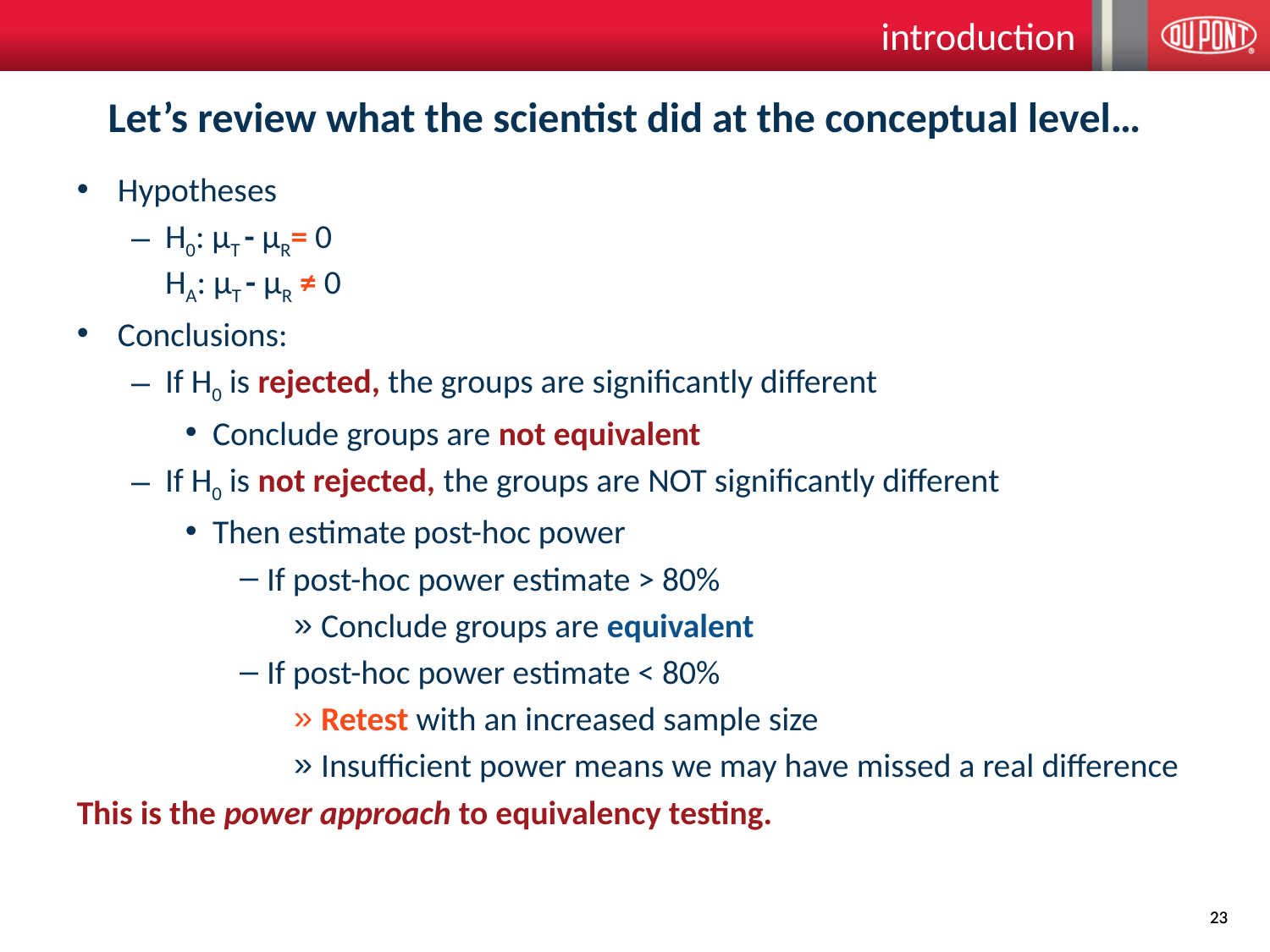

introduction
# Let’s review what the scientist did at the conceptual level…
Hypotheses
H0: µT - µR= 0
HA: µT - µR ≠ 0
Conclusions:
If H0 is rejected, the groups are significantly different
Conclude groups are not equivalent
If H0 is not rejected, the groups are NOT significantly different
Then estimate post-hoc power
If post-hoc power estimate > 80%
Conclude groups are equivalent
If post-hoc power estimate < 80%
Retest with an increased sample size
Insufficient power means we may have missed a real difference
This is the power approach to equivalency testing.